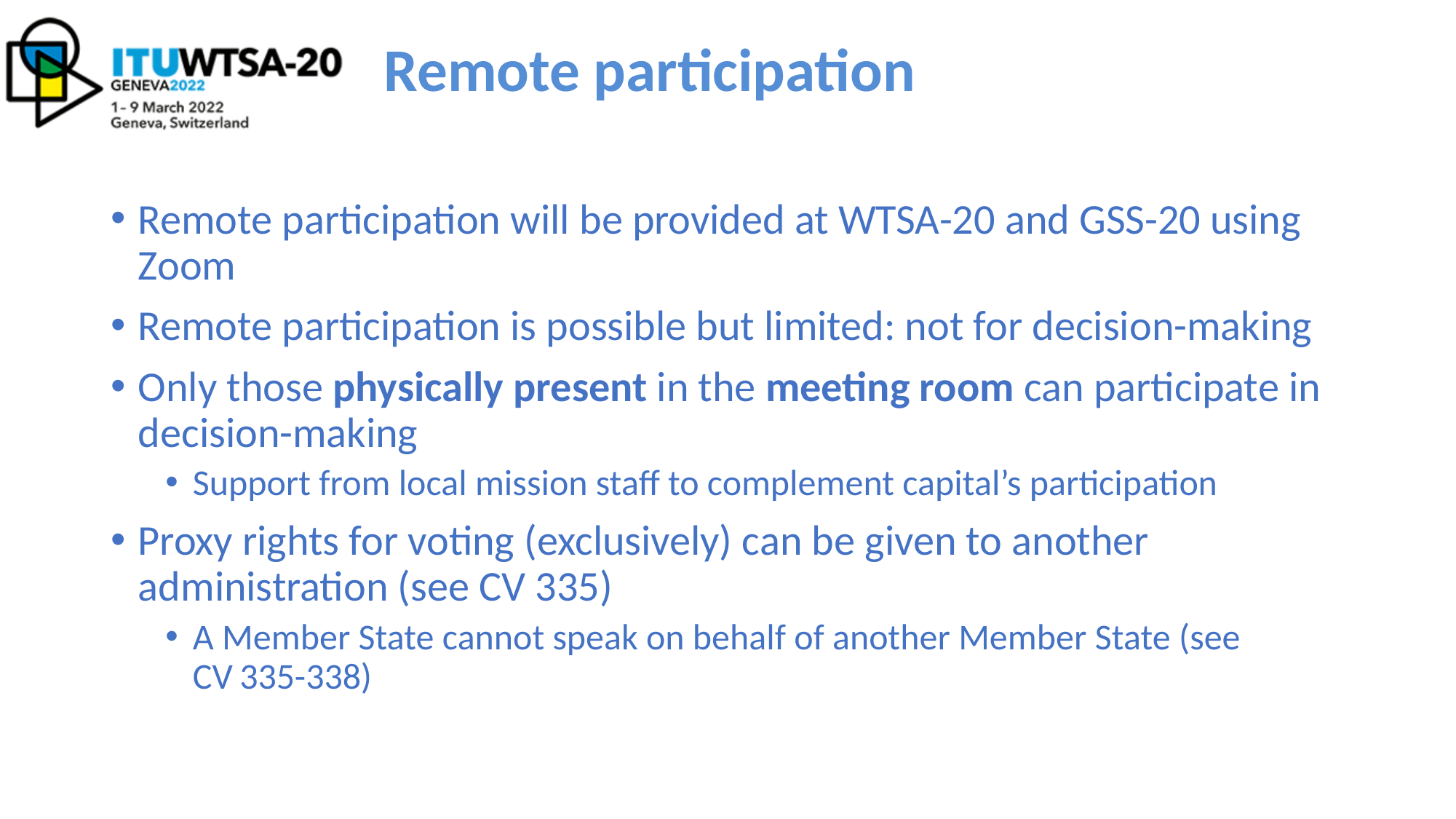

# Remote participation
Remote participation will be provided at WTSA-20 and GSS-20 using Zoom
Remote participation is possible but limited: not for decision-making
Only those physically present in the meeting room can participate in decision-making
Support from local mission staff to complement capital’s participation
Proxy rights for voting (exclusively) can be given to another administration (see CV 335)
A Member State cannot speak on behalf of another Member State (see CV 335-338)